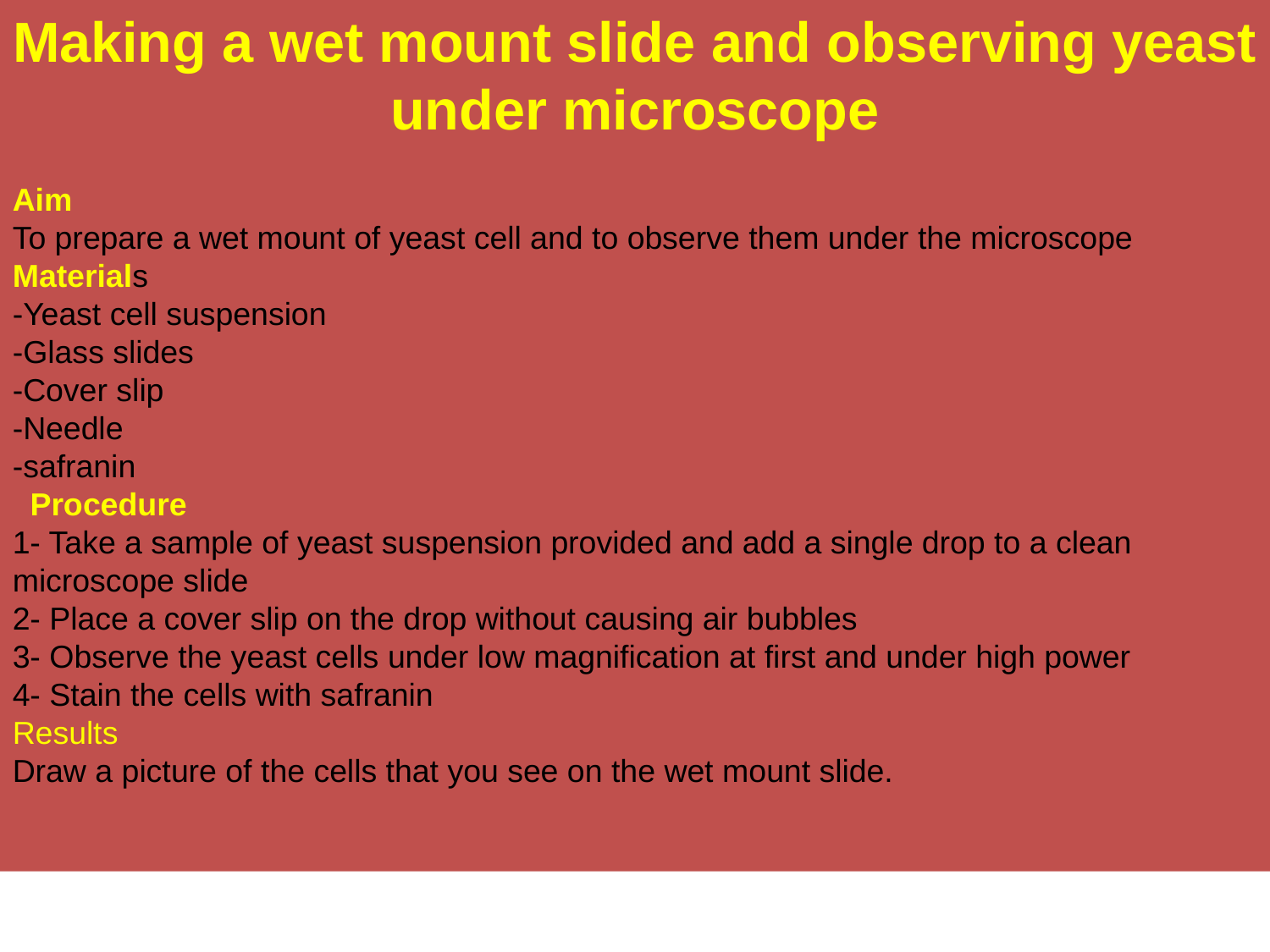

Making a wet mount slide and observing yeast under microscope

Aim
To prepare a wet mount of yeast cell and to observe them under the microscope
Materials
-Yeast cell suspension
-Glass slides
-Cover slip
-Needle
-safranin
  Procedure
1- Take a sample of yeast suspension provided and add a single drop to a clean microscope slide
2- Place a cover slip on the drop without causing air bubbles
3- Observe the yeast cells under low magnification at first and under high power
4- Stain the cells with safranin
Results
Draw a picture of the cells that you see on the wet mount slide.